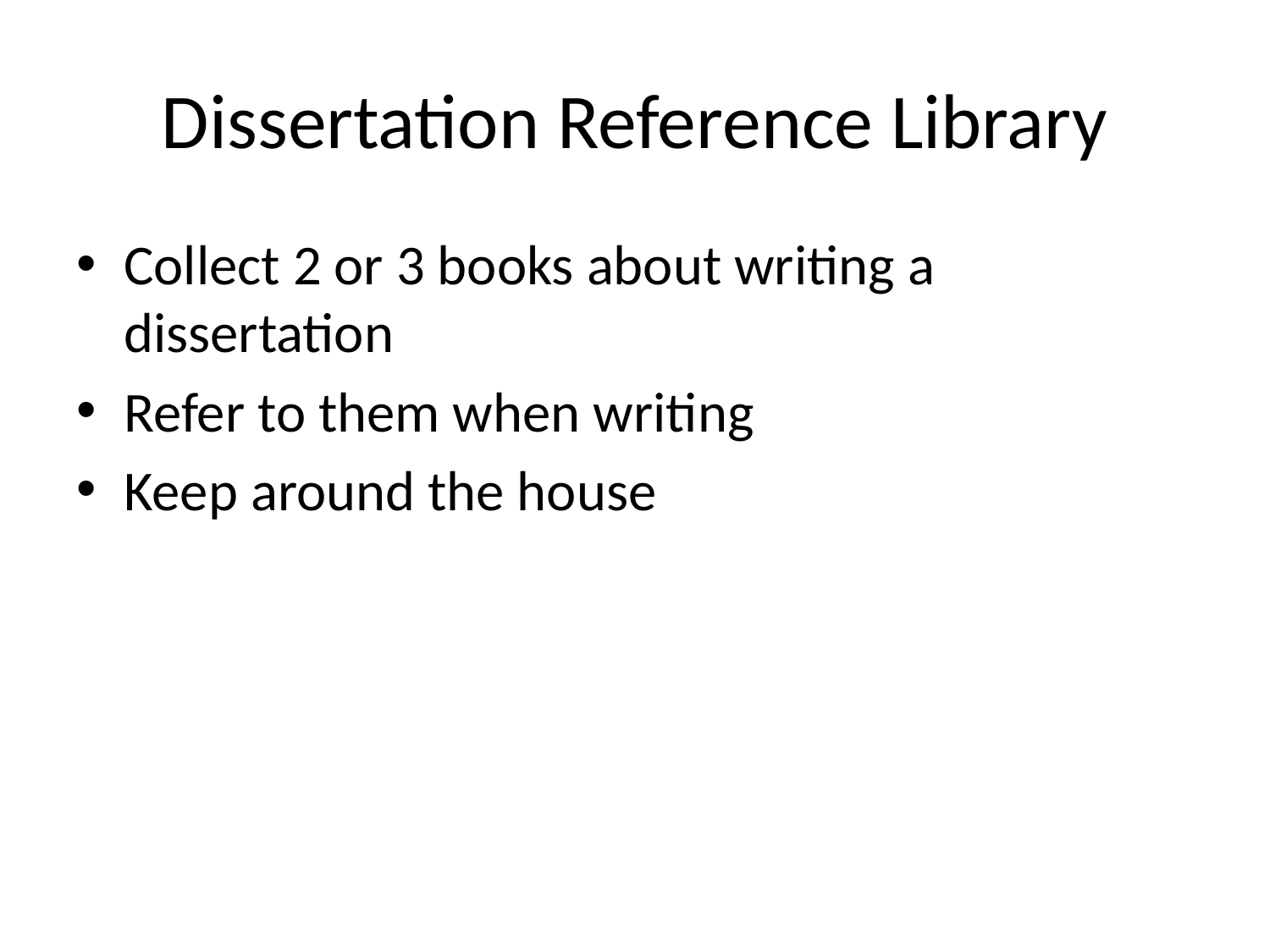

# Dissertation Reference Library
Collect 2 or 3 books about writing a dissertation
Refer to them when writing
Keep around the house